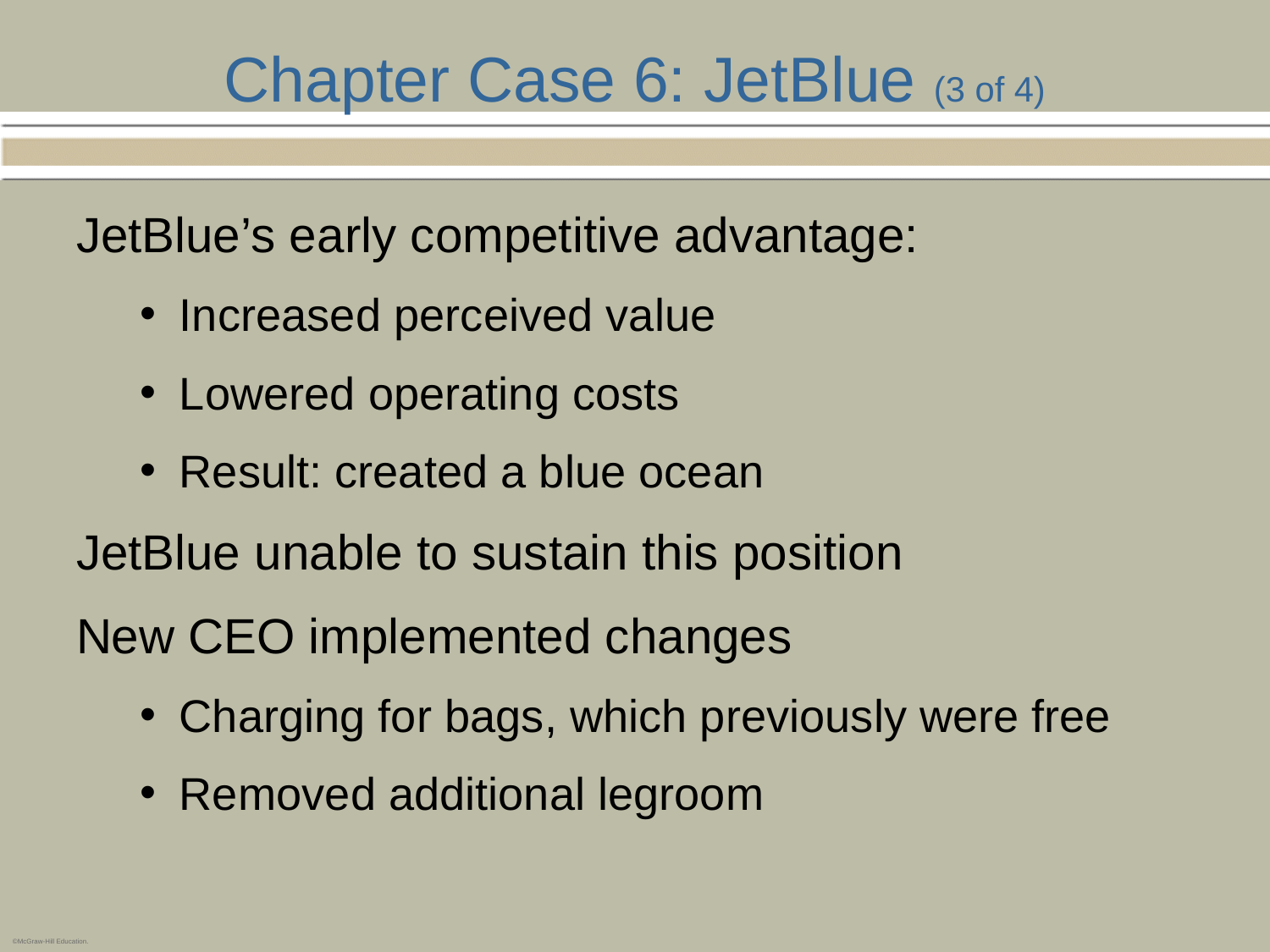

# Chapter Case 6: JetBlue (3 of 4)
JetBlue’s early competitive advantage:
Increased perceived value
Lowered operating costs
Result: created a blue ocean
JetBlue unable to sustain this position
New CEO implemented changes
Charging for bags, which previously were free
Removed additional legroom